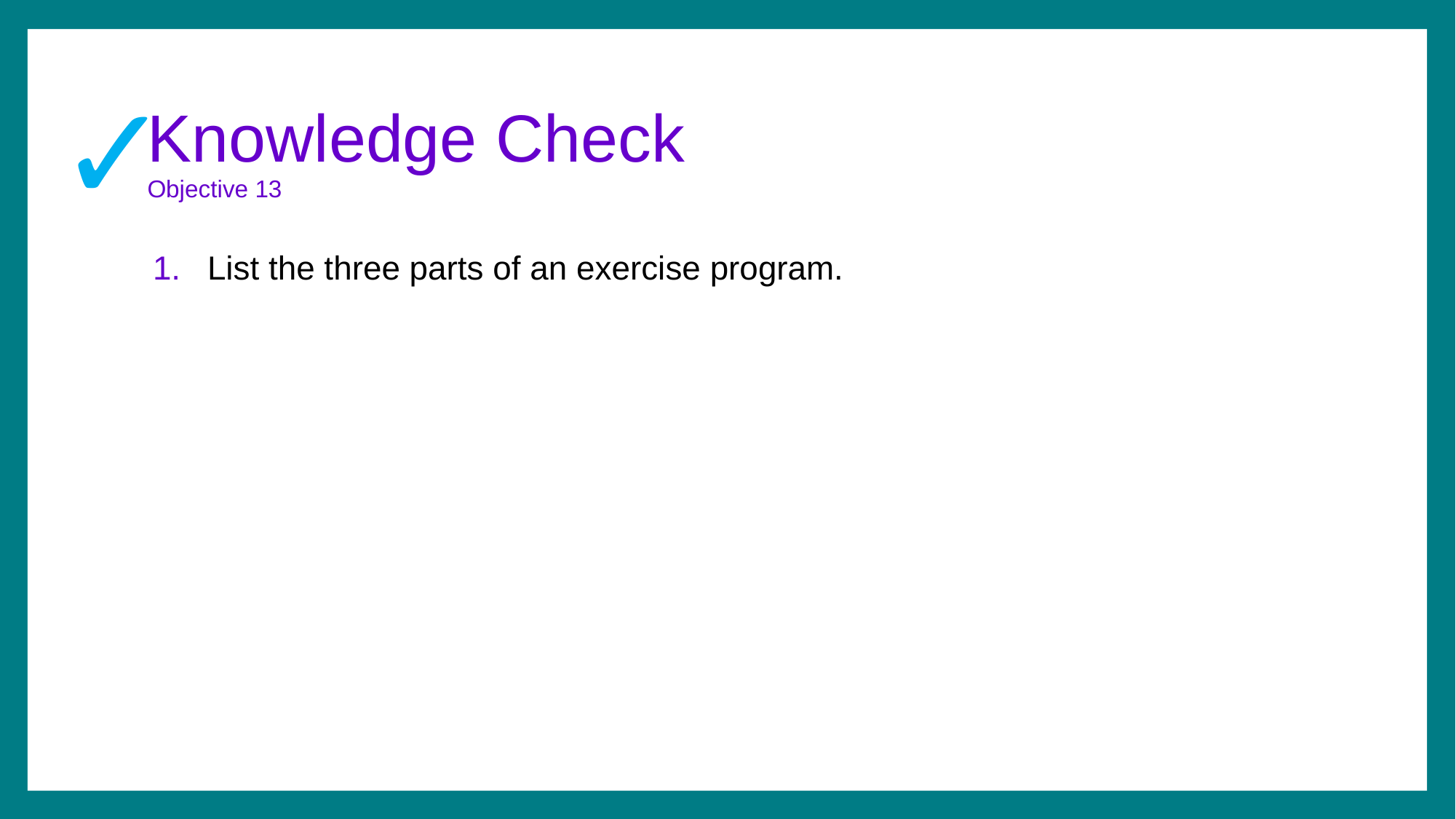

✓
# Knowledge Check Objective 13
List the three parts of an exercise program.